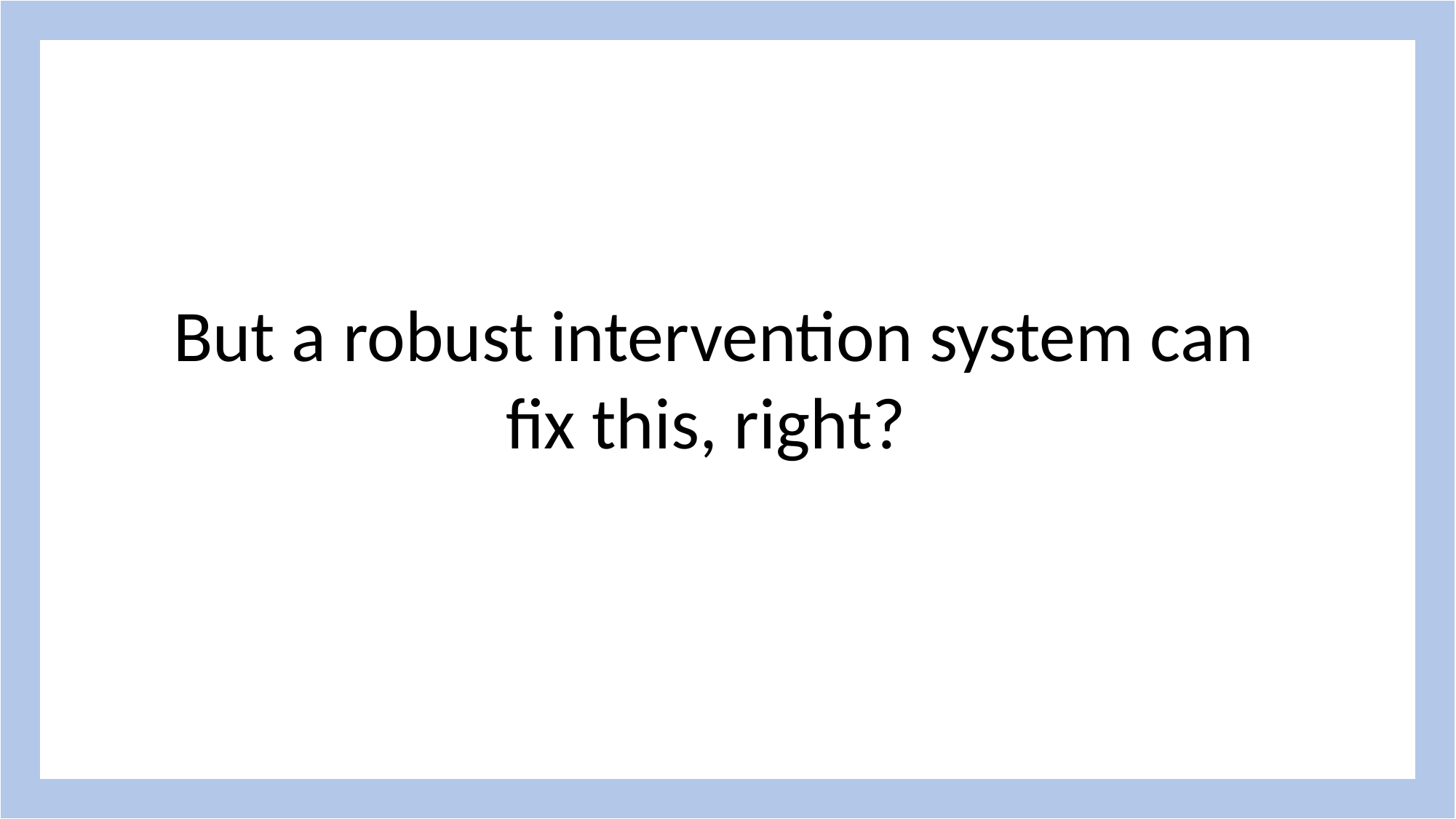

But a robust intervention system can fix this, right?